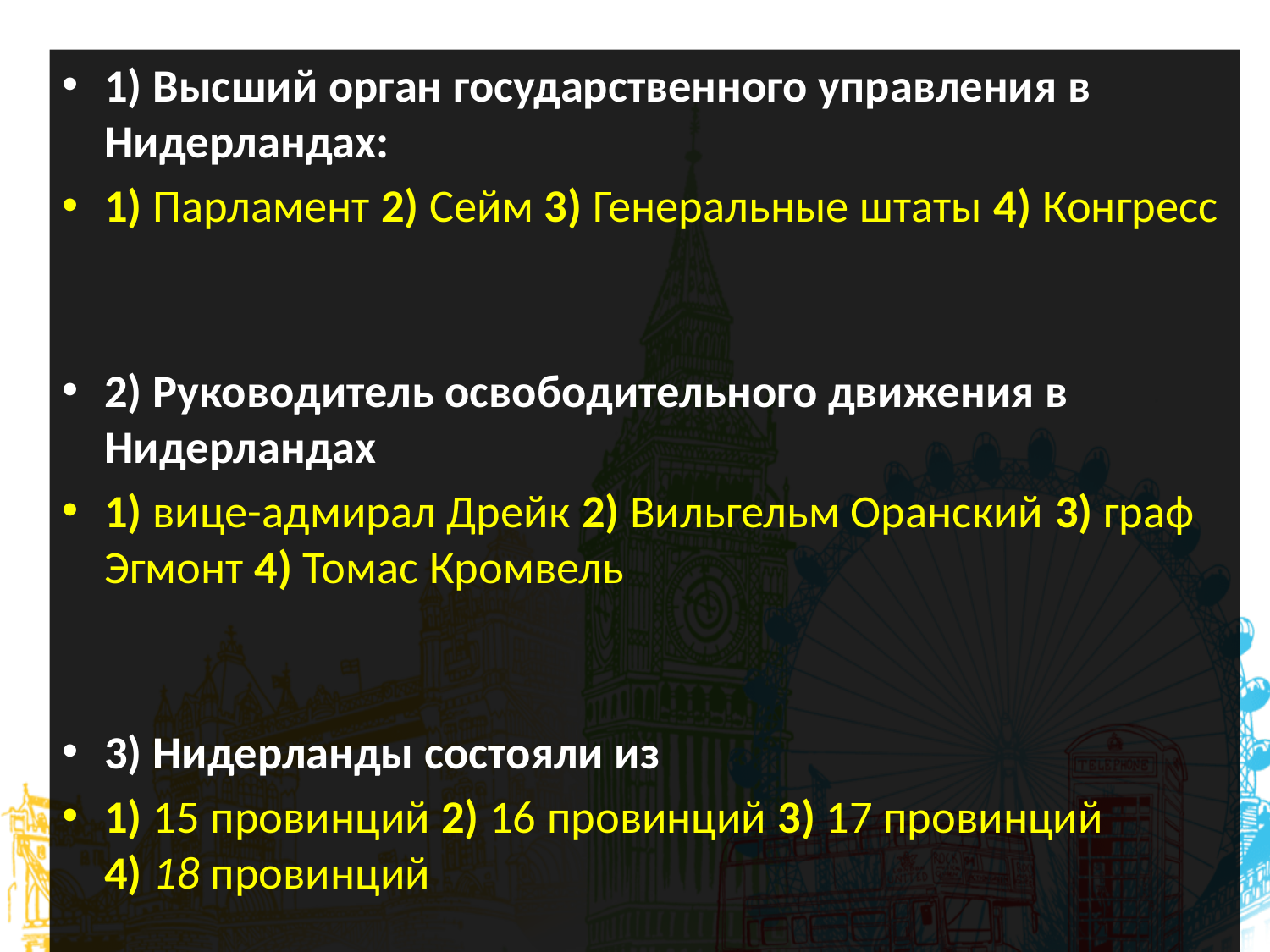

1) Высший орган государственного управления в Нидерландах:
1) Парламент 2) Сейм 3) Генеральные штаты 4) Конгресс

2) Руководитель освободительного движения в Нидерландах
1) вице-адмирал Дрейк 2) Вильгельм Оранский 3) граф Эгмонт 4) Томас Кромвель

3) Нидерланды состояли из
1) 15 провинций 2) 16 провинций 3) 17 провинций 4) 18 провинций